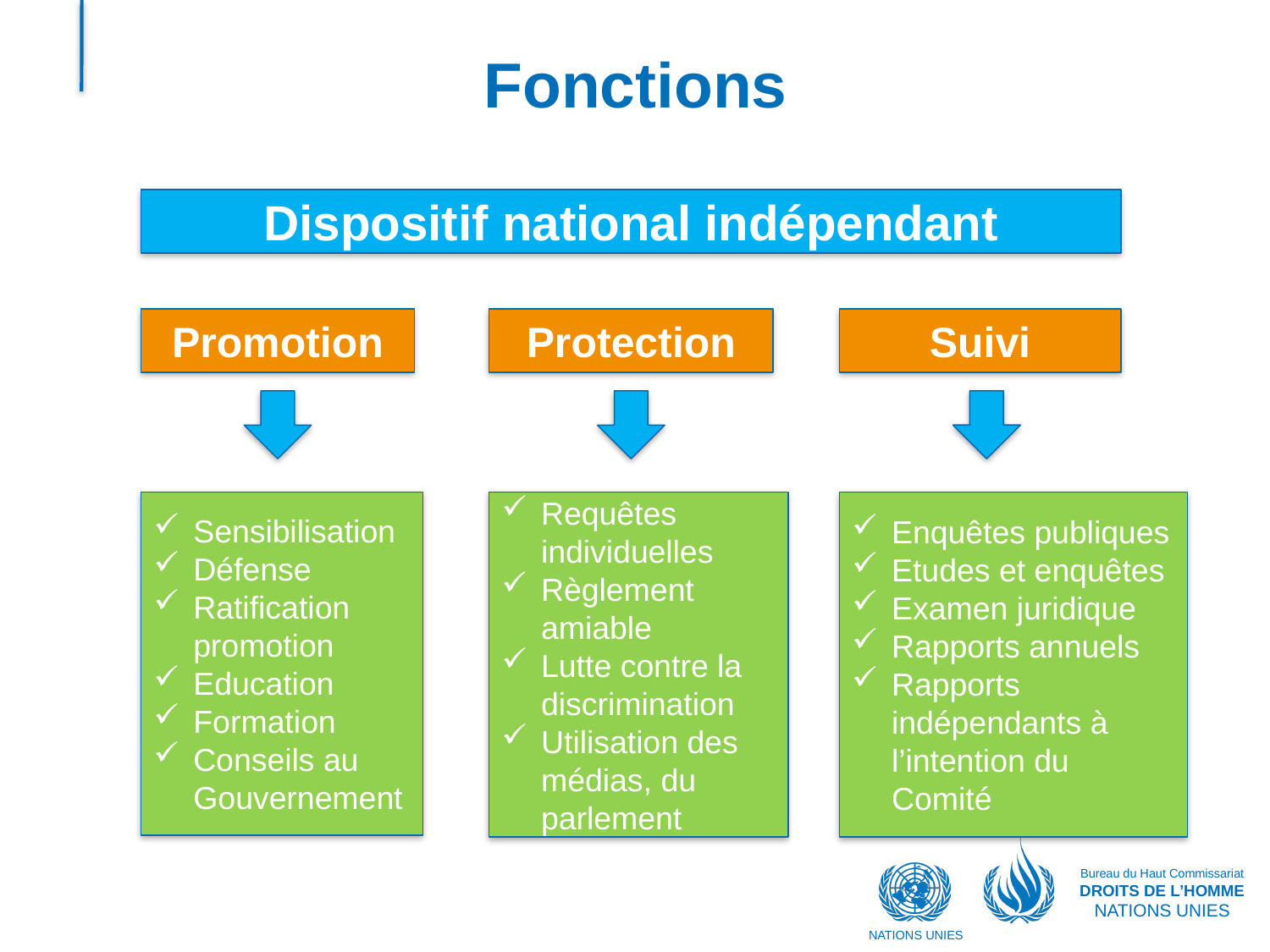

# Fonctions

Dispositif national indépendant
Promotion
Protection
Suivi

Sensibilisation
Défense
Ratification promotion
Education
Formation
Conseils au Gouvernement
Requêtes individuelles
Règlement amiable
Lutte contre la discrimination
Utilisation des médias, du parlement
Enquêtes publiques
Etudes et enquêtes
Examen juridique
Rapports annuels
Rapports indépendants à l’intention du Comité
Bureau du Haut Commissariat
DROITS DE L’HOMME
NATIONS UNIES
NATIONS UNIES